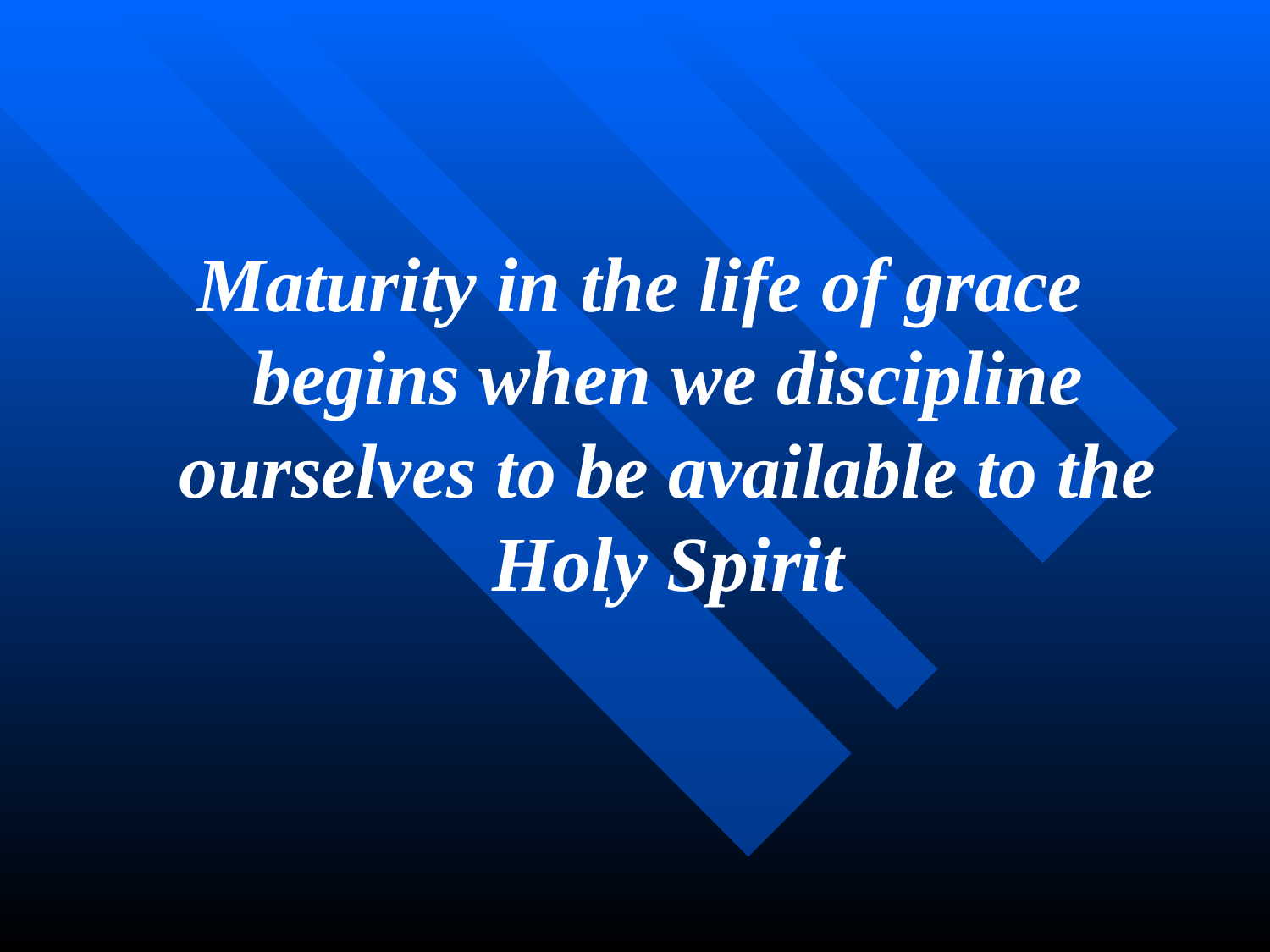

Maturity in the life of grace begins when we discipline ourselves to be available to the Holy Spirit